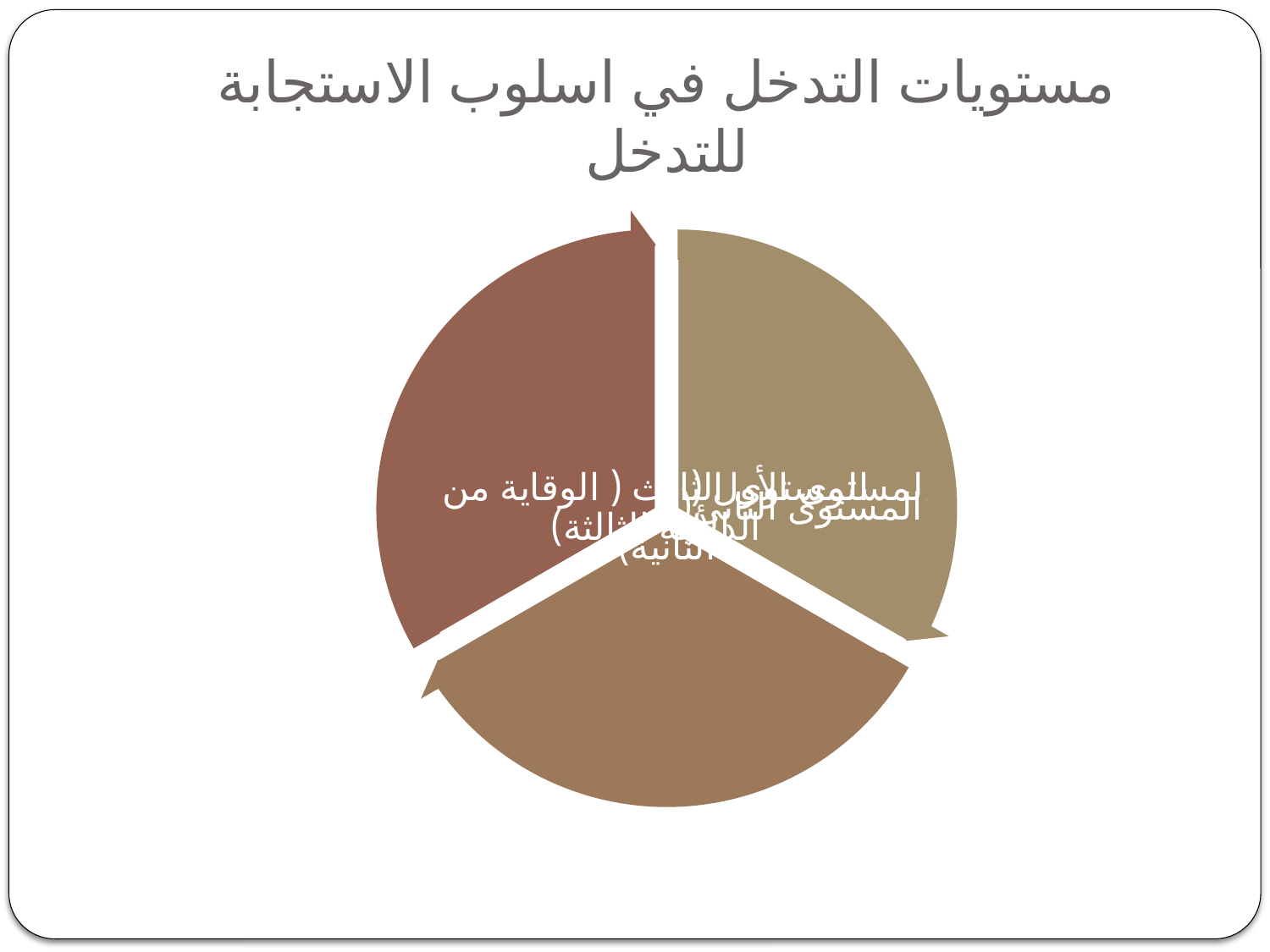

# مستويات التدخل في اسلوب الاستجابة للتدخل
المستوى الأول (الوقاية من الدرجة الأولى)
المستوى الثاني(الوقاية من الدرجة الثانية)
المستوى الثالث ( الوقاية من الدرجة الثالثة)